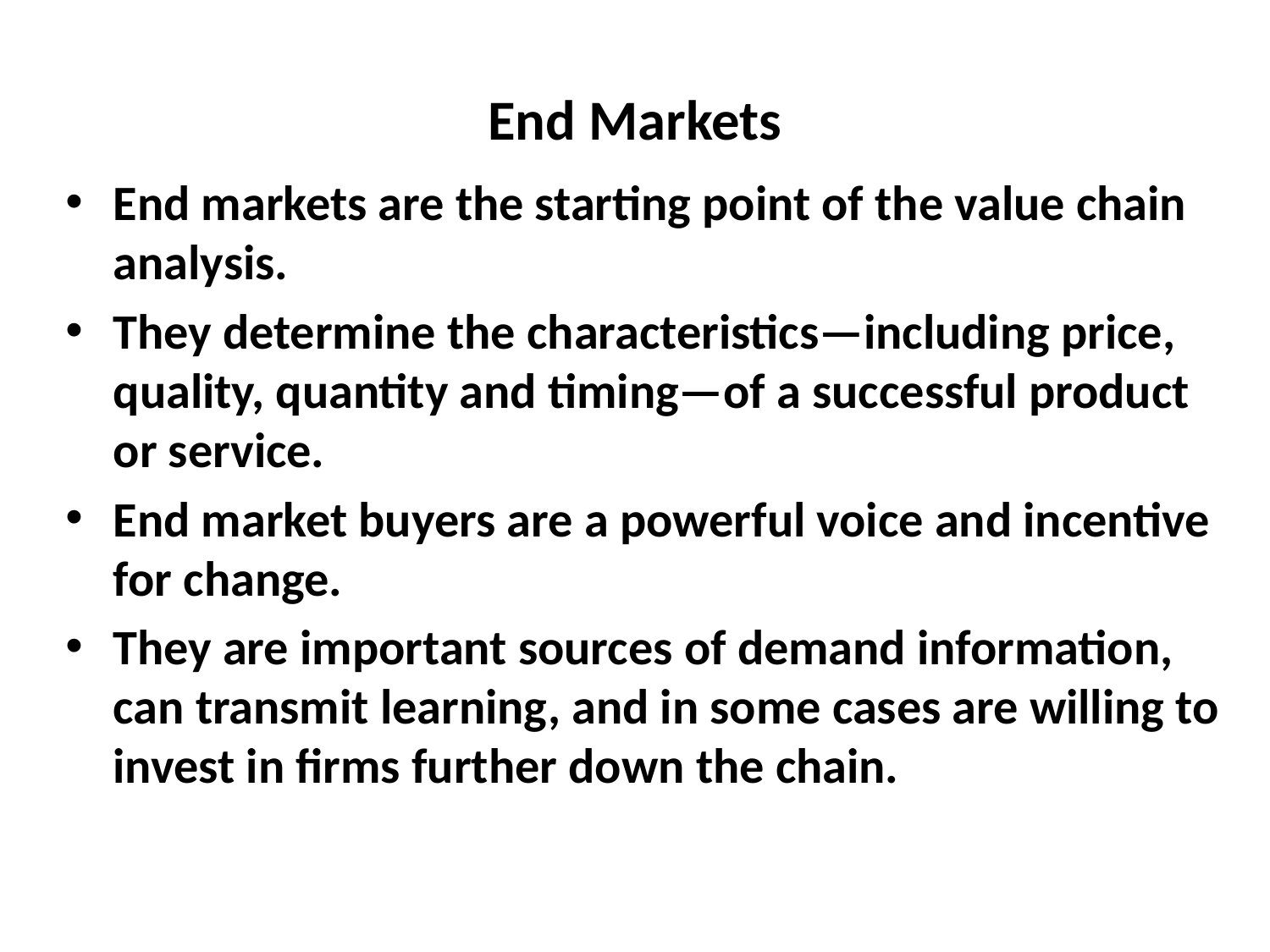

# End Markets
End markets are the starting point of the value chain analysis.
They determine the characteristics—including price, quality, quantity and timing—of a successful product or service.
End market buyers are a powerful voice and incentive for change.
They are important sources of demand information, can transmit learning, and in some cases are willing to invest in firms further down the chain.